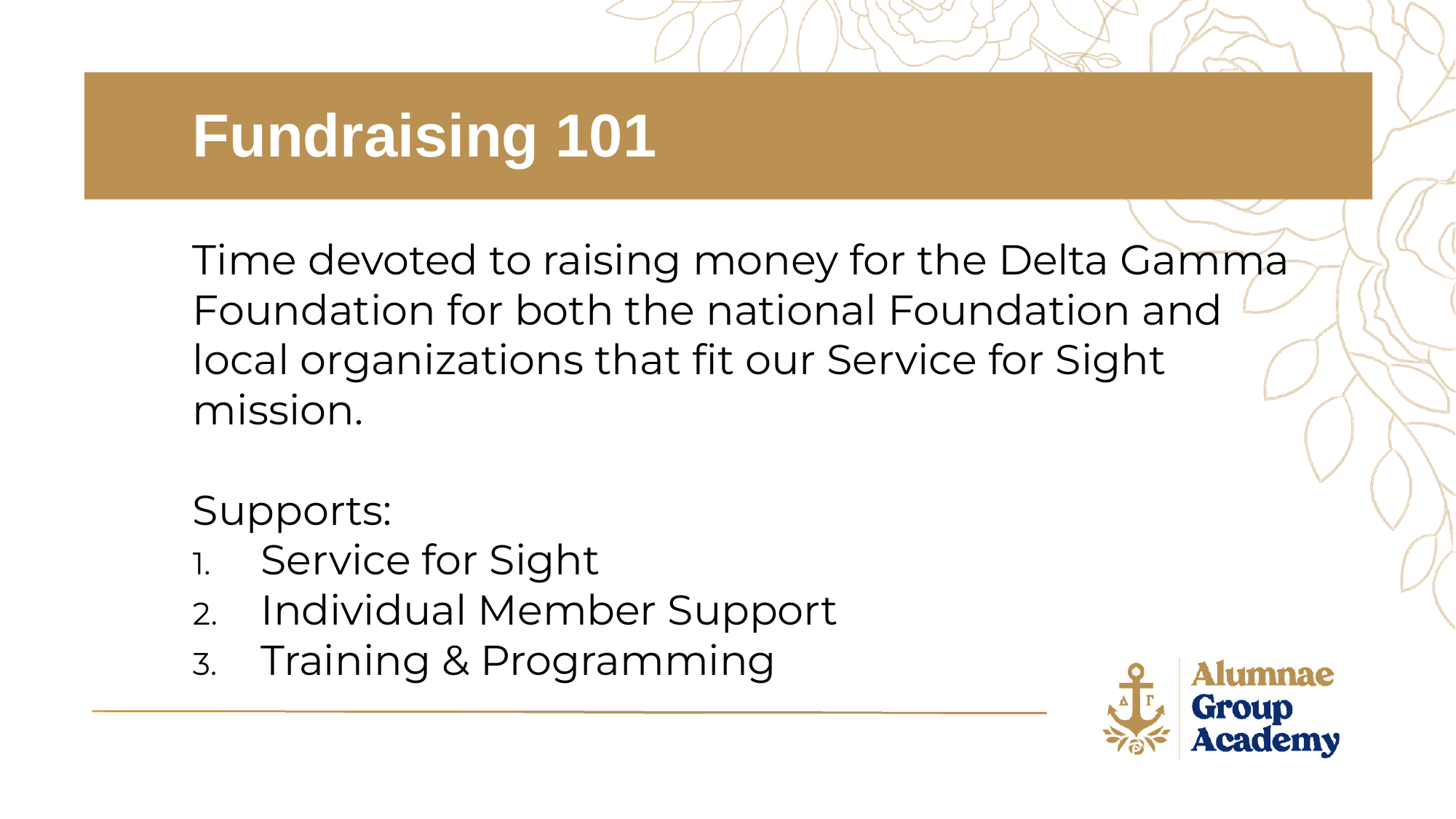

Fundraising 101
Time devoted to raising money for the Delta Gamma Foundation for both the national Foundation and local organizations that fit our Service for Sight mission.

Supports:
Service for Sight
Individual Member Support
Training & Programming